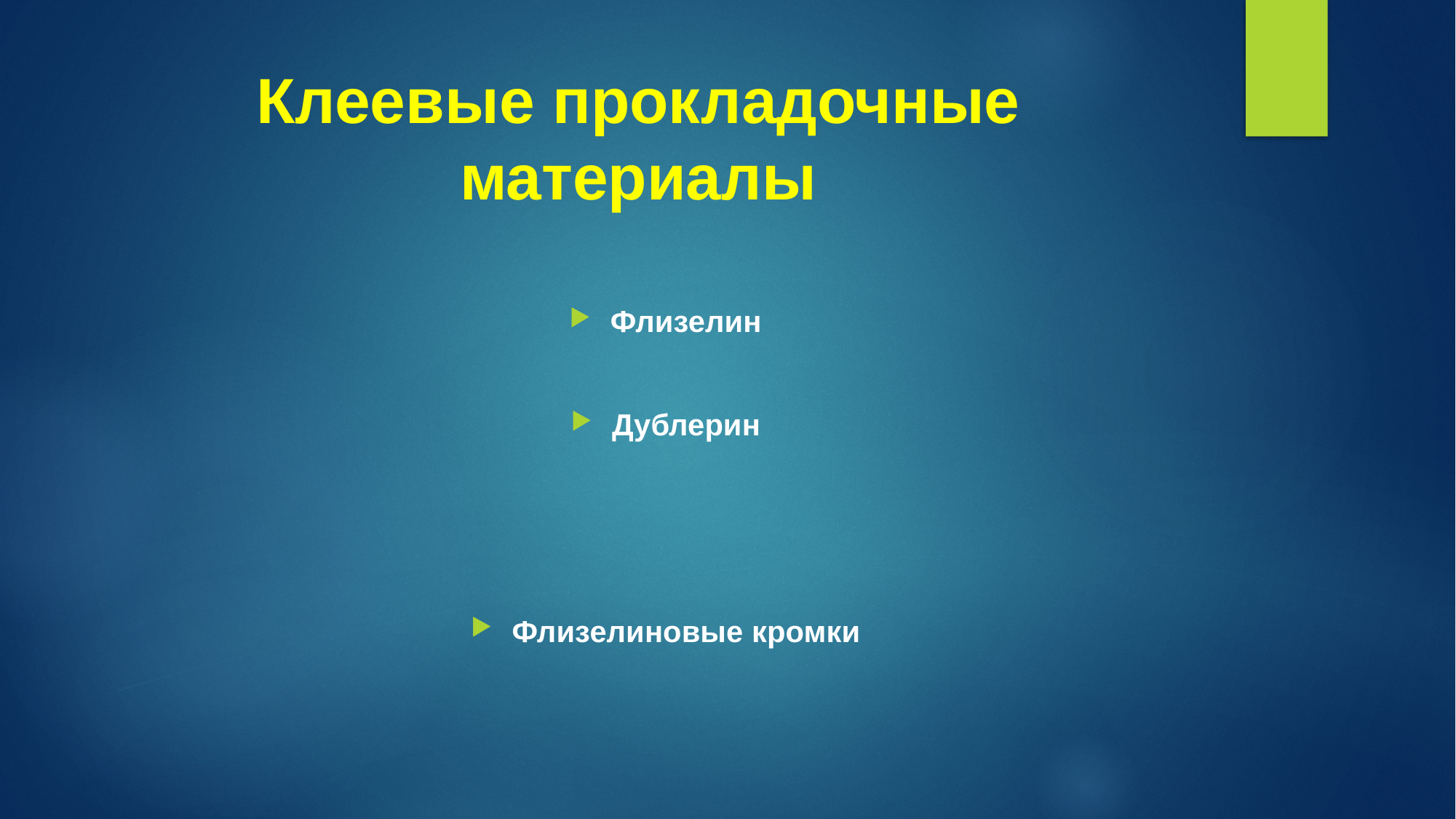

# Клеевые прокладочные материалы

Флизелин

Дублерин

Флизелиновые кромки